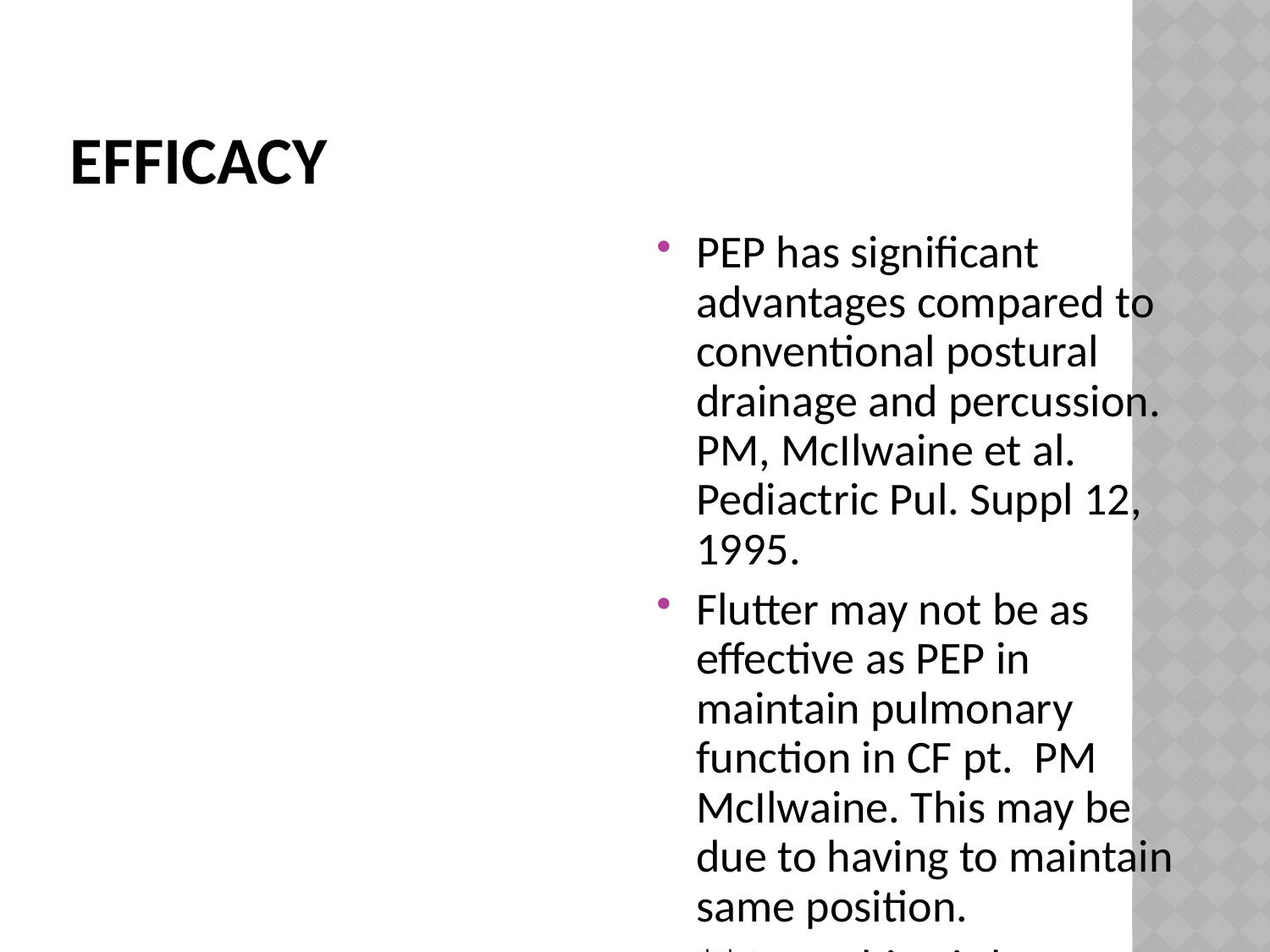

PEP has significant advantages compared to conventional postural drainage and percussion.  PM, McIlwaine et al.  Pediactric Pul. Suppl 12, 1995.
Flutter may not be as effective as PEP in maintain pulmonary function in CF pt.  PM McIlwaine. This may be due to having to maintain same position.
**Something is better than nothing, need to individually assess best results.
# Efficacy